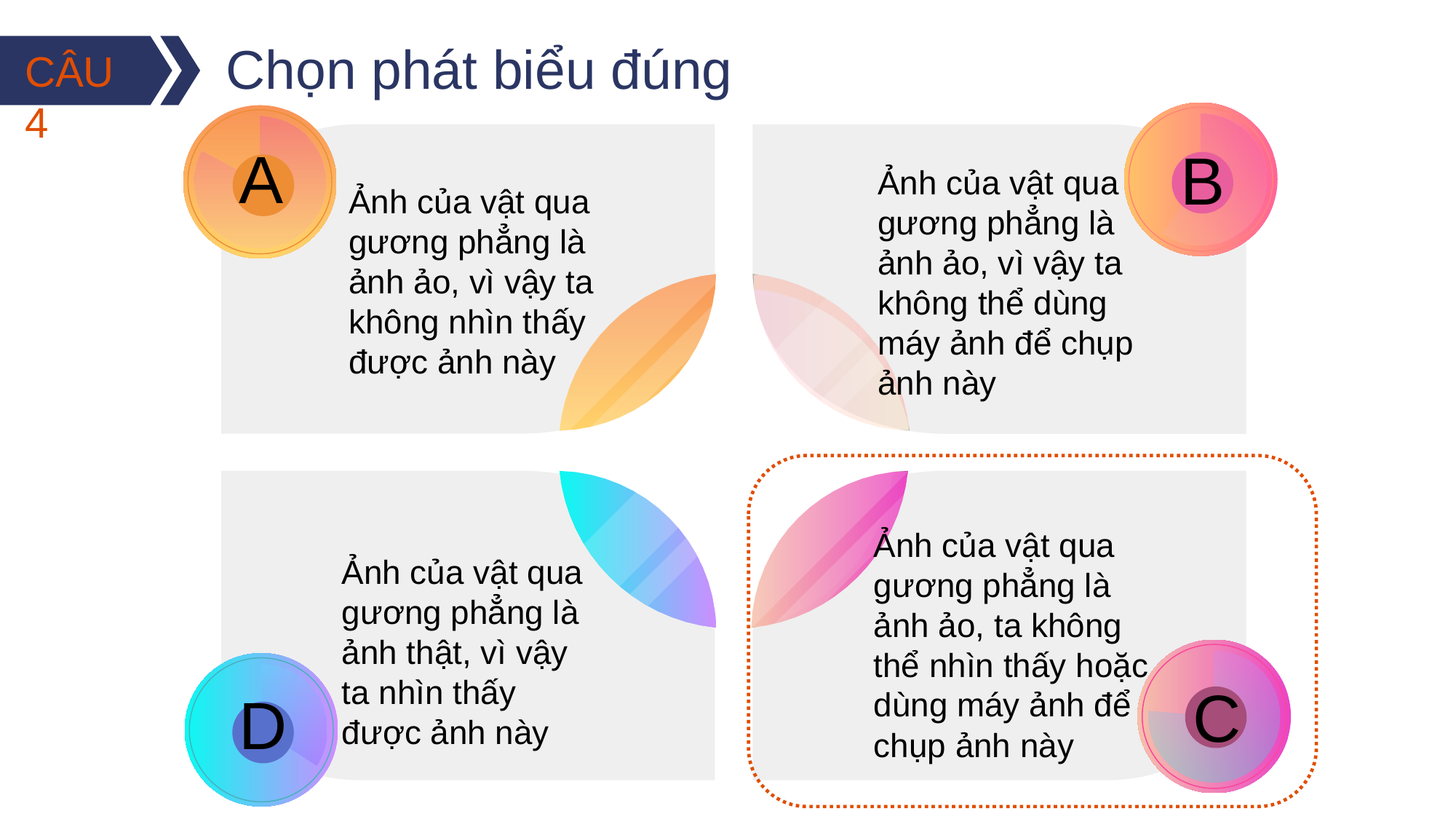

Chọn phát biểu đúng

CÂU 4

# A
B

Ảnh của vật qua gương phẳng là ảnh ảo, vì vậy ta không thể dùng máy ảnh để chụp ảnh này
Ảnh của vật qua gương phẳng là ảnh ảo, vì vậy ta không nhìn thấy được ảnh này

Ảnh của vật qua gương phẳng là ảnh ảo, ta không thể nhìn thấy hoặc dùng máy ảnh để chụp ảnh này
Ảnh của vật qua gương phẳng là ảnh thật, vì vậy ta nhìn thấy được ảnh này

C
D